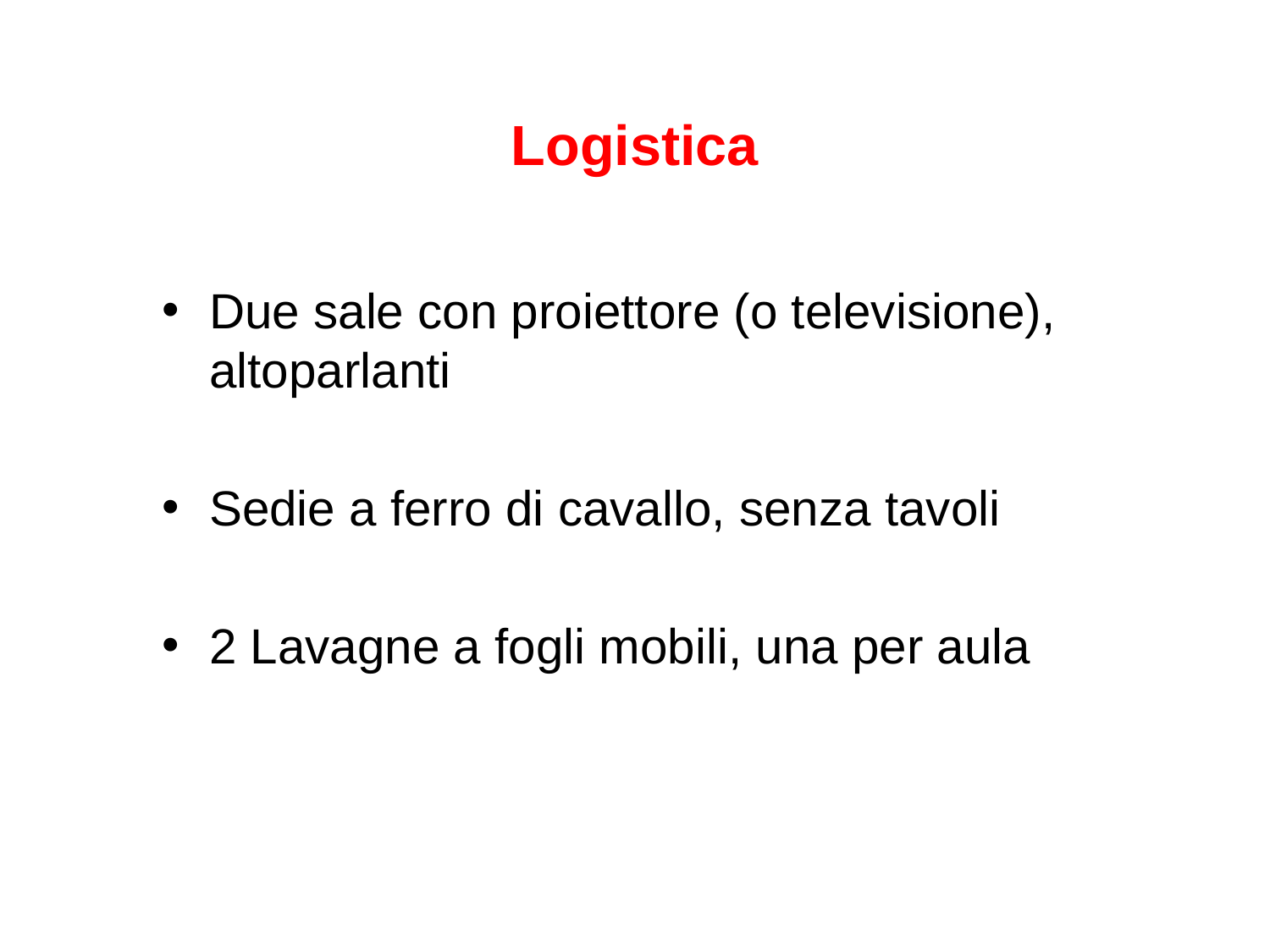

# Logistica
Due sale con proiettore (o televisione), altoparlanti

Sedie a ferro di cavallo, senza tavoli

2 Lavagne a fogli mobili, una per aula

8